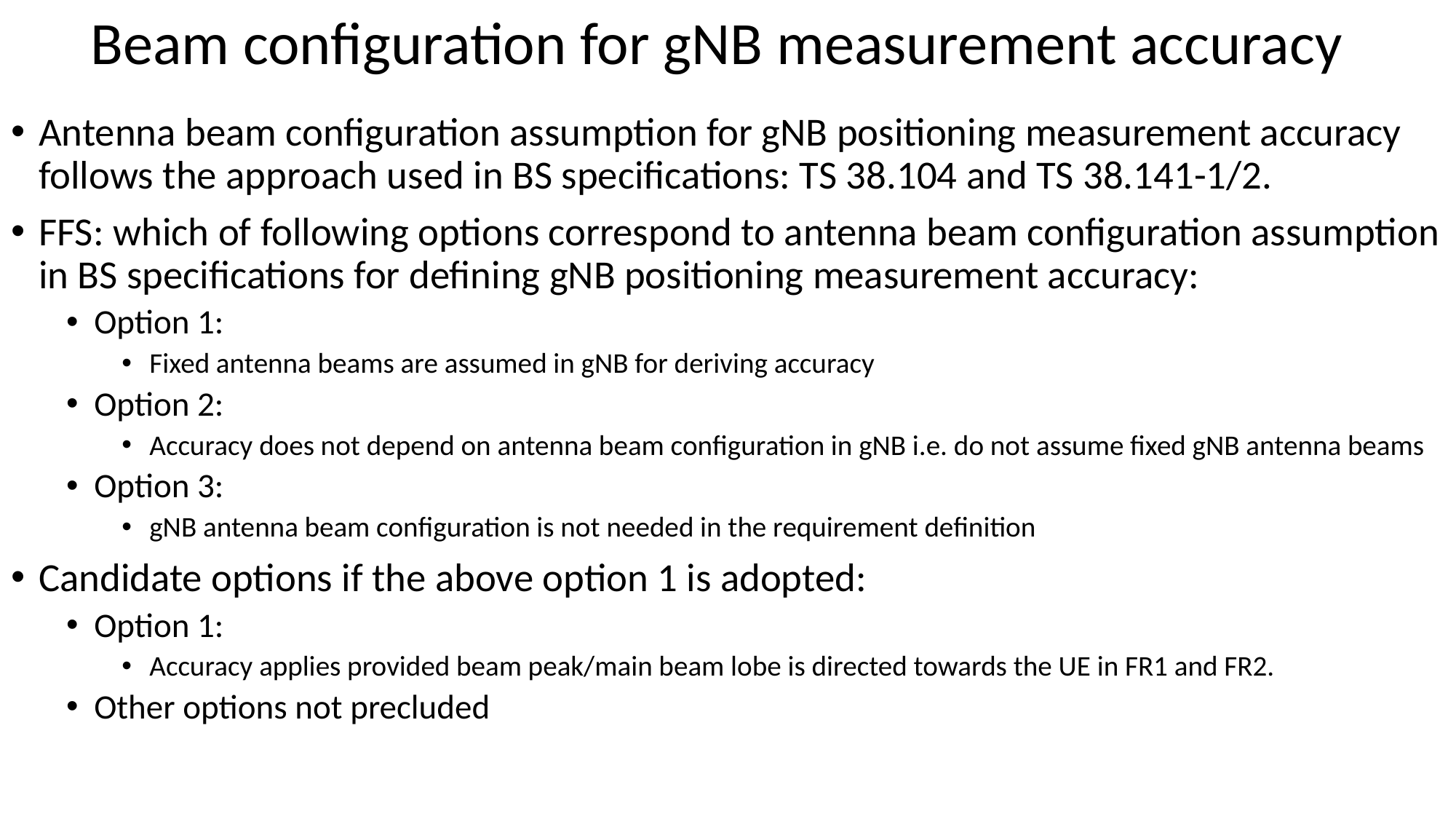

# Beam configuration for gNB measurement accuracy
Antenna beam configuration assumption for gNB positioning measurement accuracy follows the approach used in BS specifications: TS 38.104 and TS 38.141-1/2.
FFS: which of following options correspond to antenna beam configuration assumption in BS specifications for defining gNB positioning measurement accuracy:
Option 1:
Fixed antenna beams are assumed in gNB for deriving accuracy
Option 2:
Accuracy does not depend on antenna beam configuration in gNB i.e. do not assume fixed gNB antenna beams
Option 3:
gNB antenna beam configuration is not needed in the requirement definition
Candidate options if the above option 1 is adopted:
Option 1:
Accuracy applies provided beam peak/main beam lobe is directed towards the UE in FR1 and FR2.
Other options not precluded